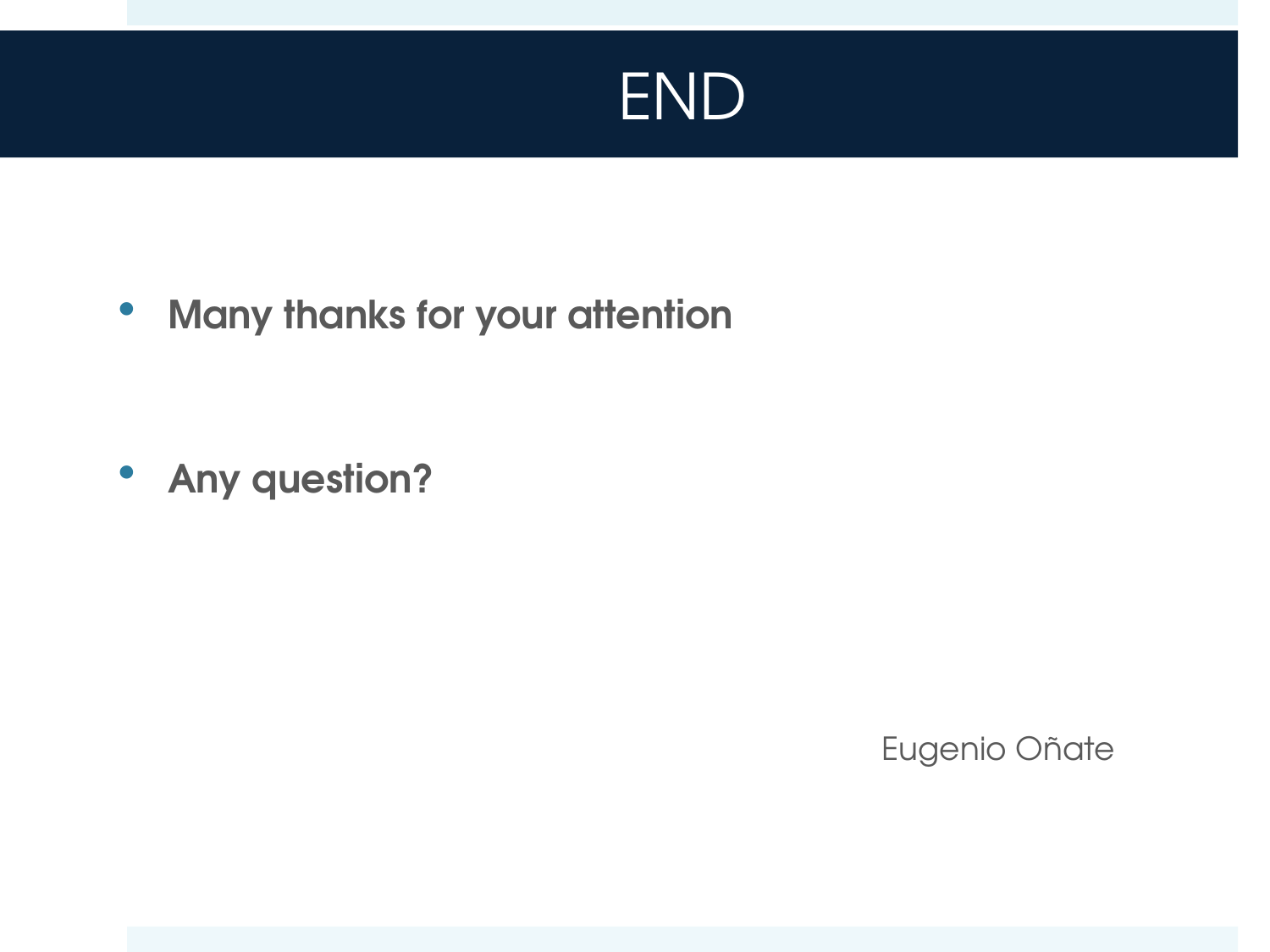

# END

Many thanks for your attention

Any question?

			Eugenio Oñate